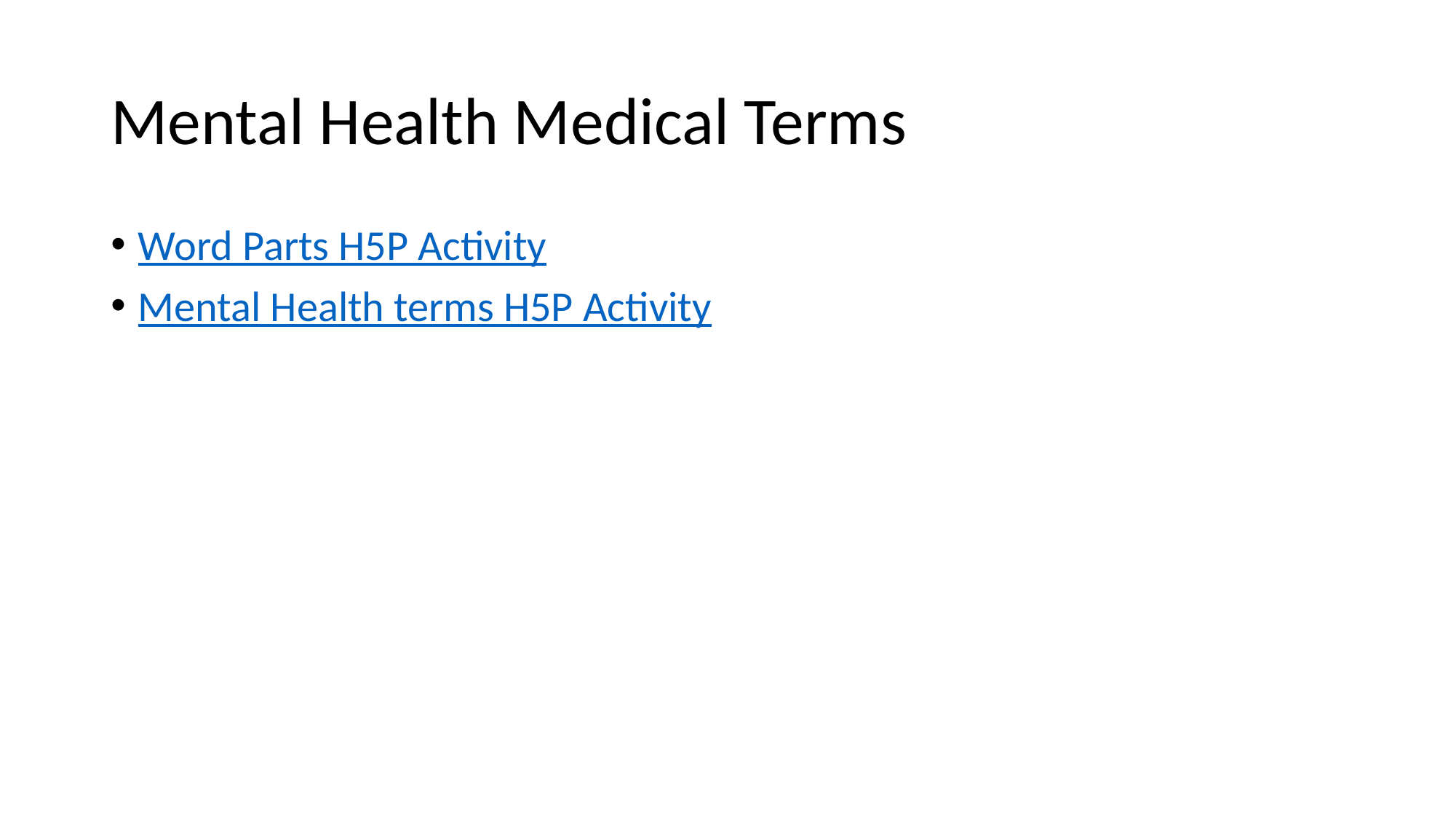

# Mental Health Medical Terms
Word Parts H5P Activity
Mental Health terms H5P Activity